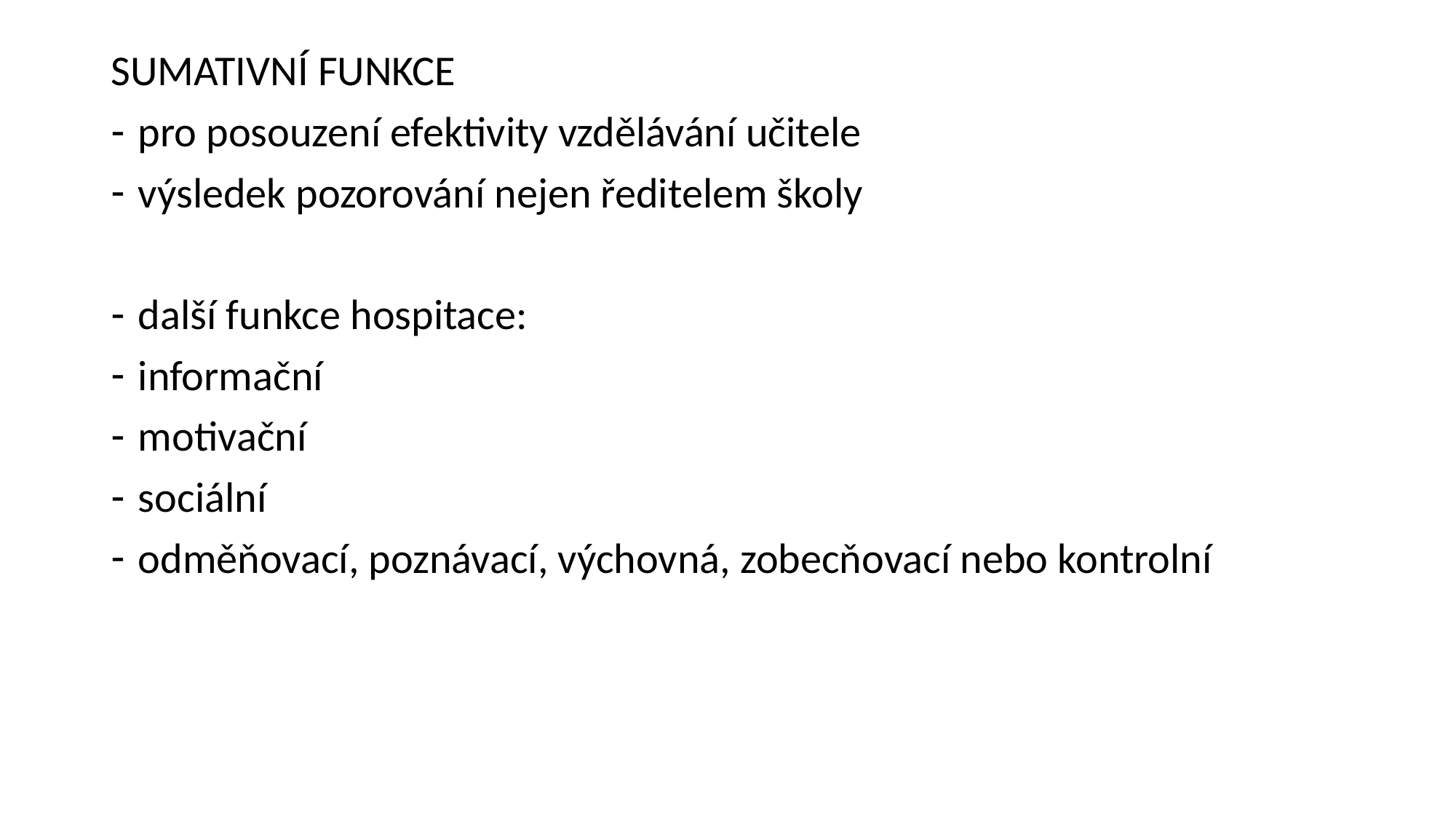

#
SUMATIVNÍ FUNKCE
pro posouzení efektivity vzdělávání učitele
výsledek pozorování nejen ředitelem školy

další funkce hospitace:
informační
motivační
sociální
odměňovací, poznávací, výchovná, zobecňovací nebo kontrolní